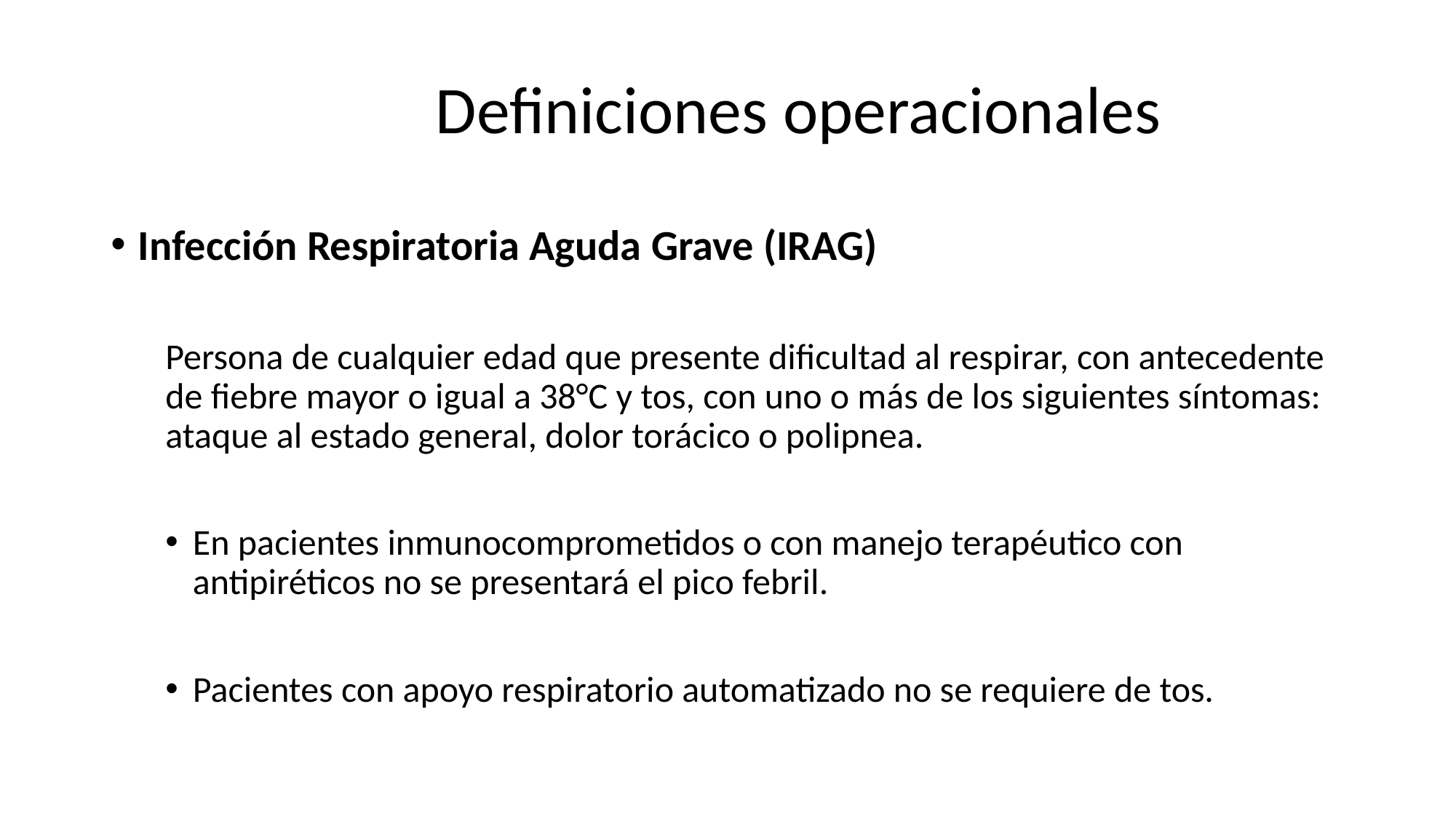

# Definiciones operacionales
Infección Respiratoria Aguda Grave (IRAG)

Persona de cualquier edad que presente dificultad al respirar, con antecedente de fiebre mayor o igual a 38°C y tos, con uno o más de los siguientes síntomas: ataque al estado general, dolor torácico o polipnea.

En pacientes inmunocomprometidos o con manejo terapéutico con antipiréticos no se presentará el pico febril.

Pacientes con apoyo respiratorio automatizado no se requiere de tos.